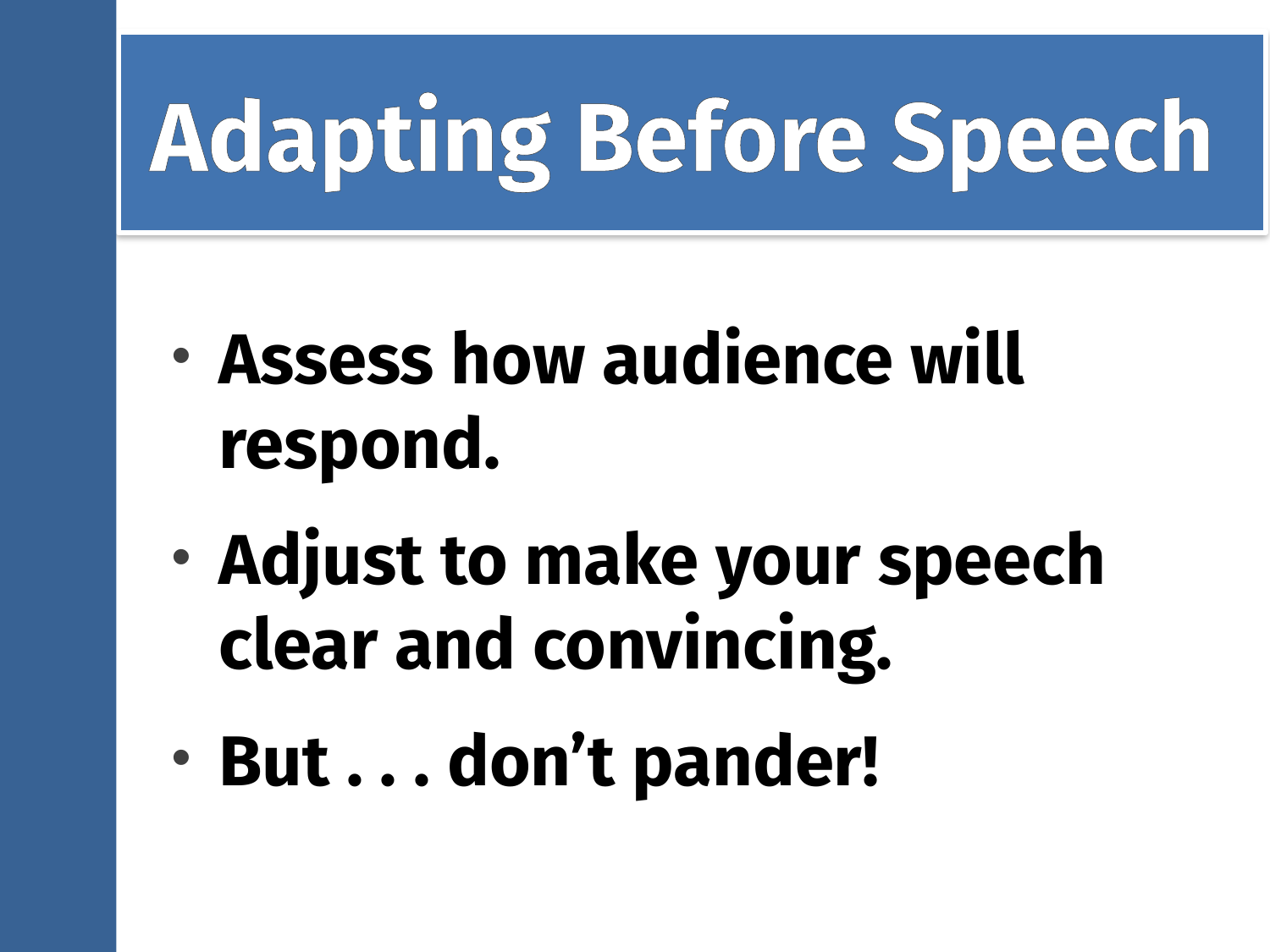

# Adapting Before Speech
Assess how audience will respond.
Adjust to make your speech clear and convincing.
But . . . don’t pander!